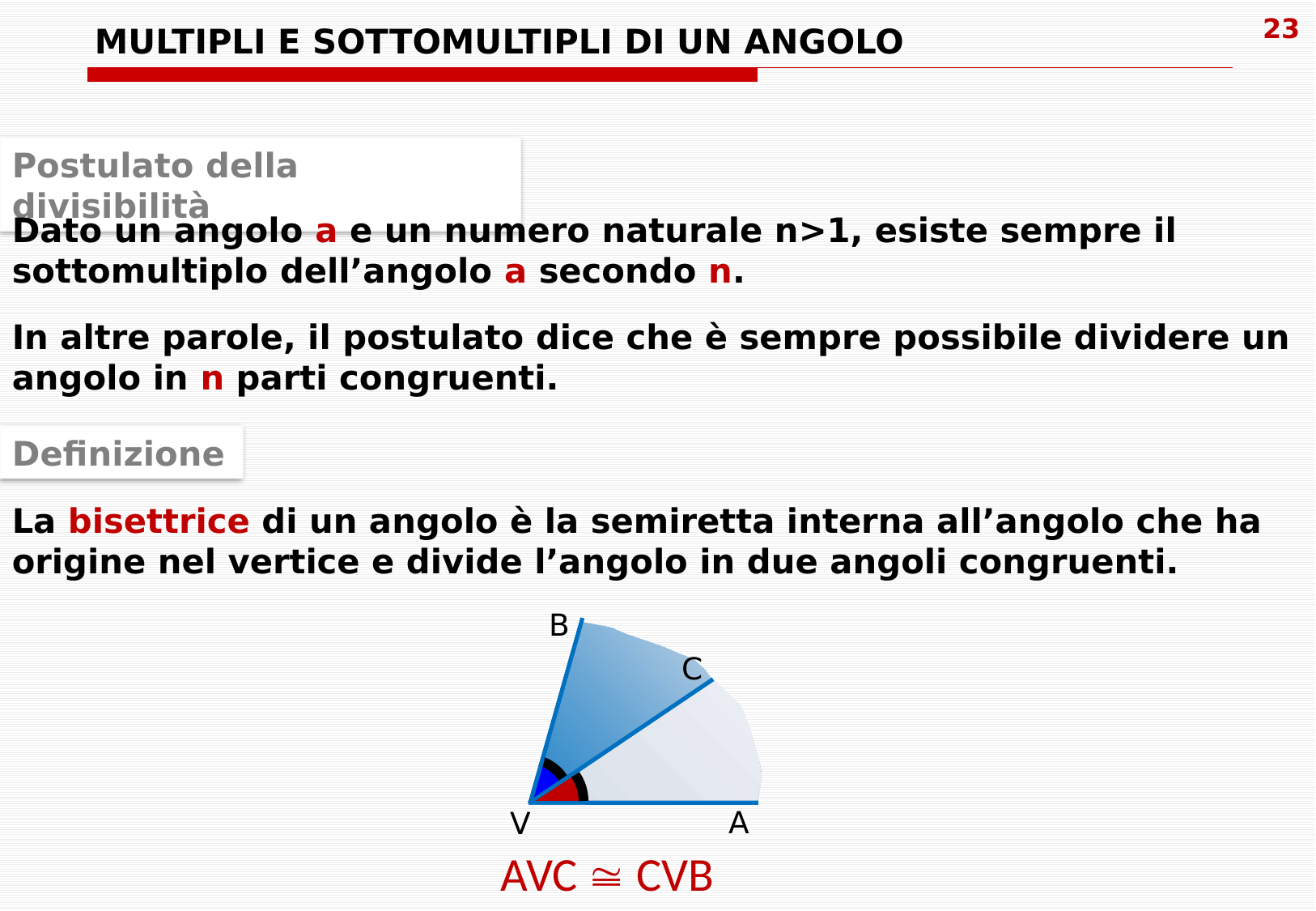

MULTIPLI E SOTTOMULTIPLI DI UN ANGOLO
Postulato della divisibilità
Dato un angolo a e un numero naturale n>1, esiste sempre il sottomultiplo dell’angolo a secondo n.
In altre parole, il postulato dice che è sempre possibile dividere un angolo in n parti congruenti.
Definizione
La bisettrice di un angolo è la semiretta interna all’angolo che ha origine nel vertice e divide l’angolo in due angoli congruenti.
B

V

A
C

AVC ≅ CVB